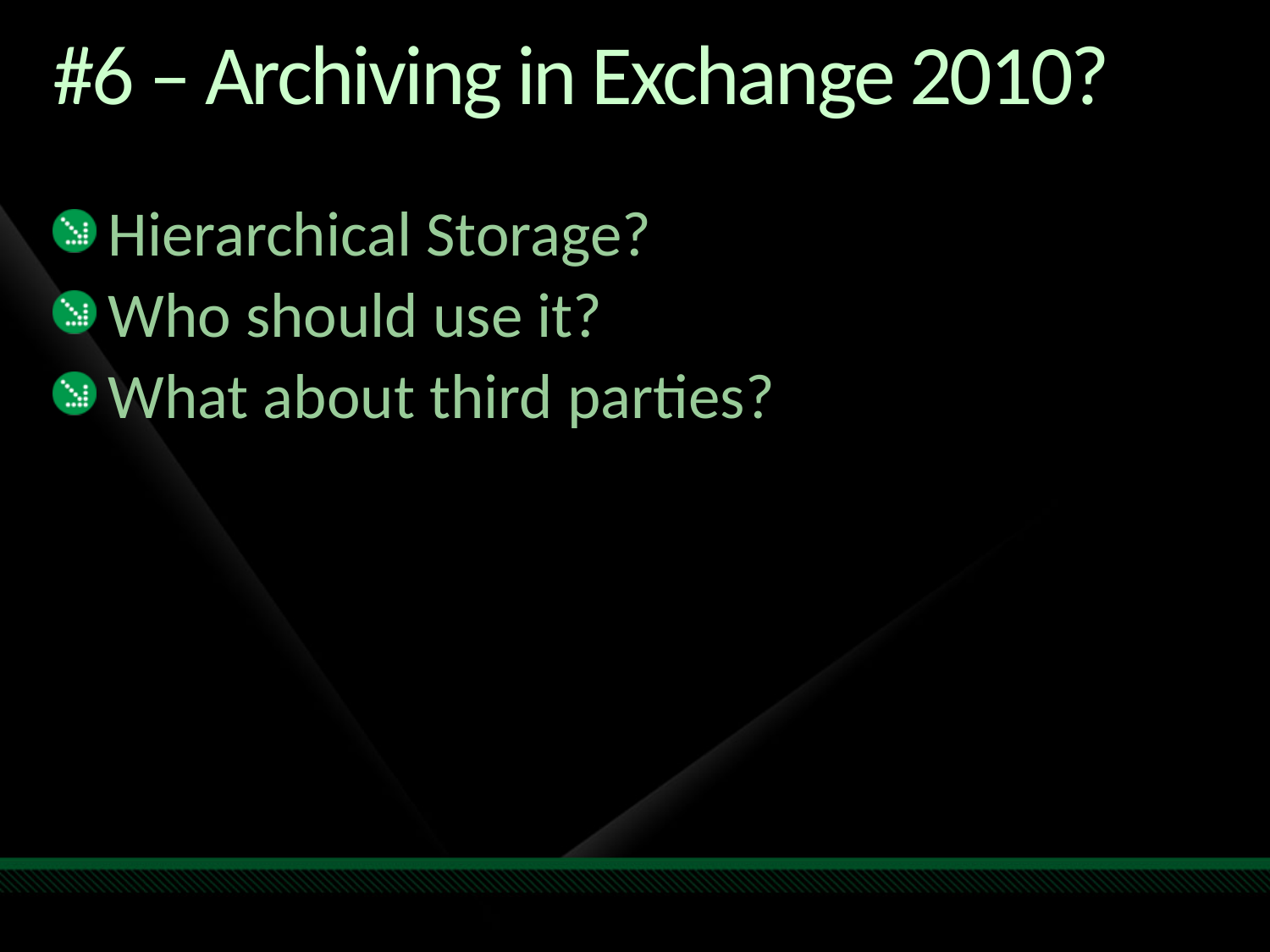

# #6 – Archiving in Exchange 2010?
Hierarchical Storage?
Who should use it?
What about third parties?